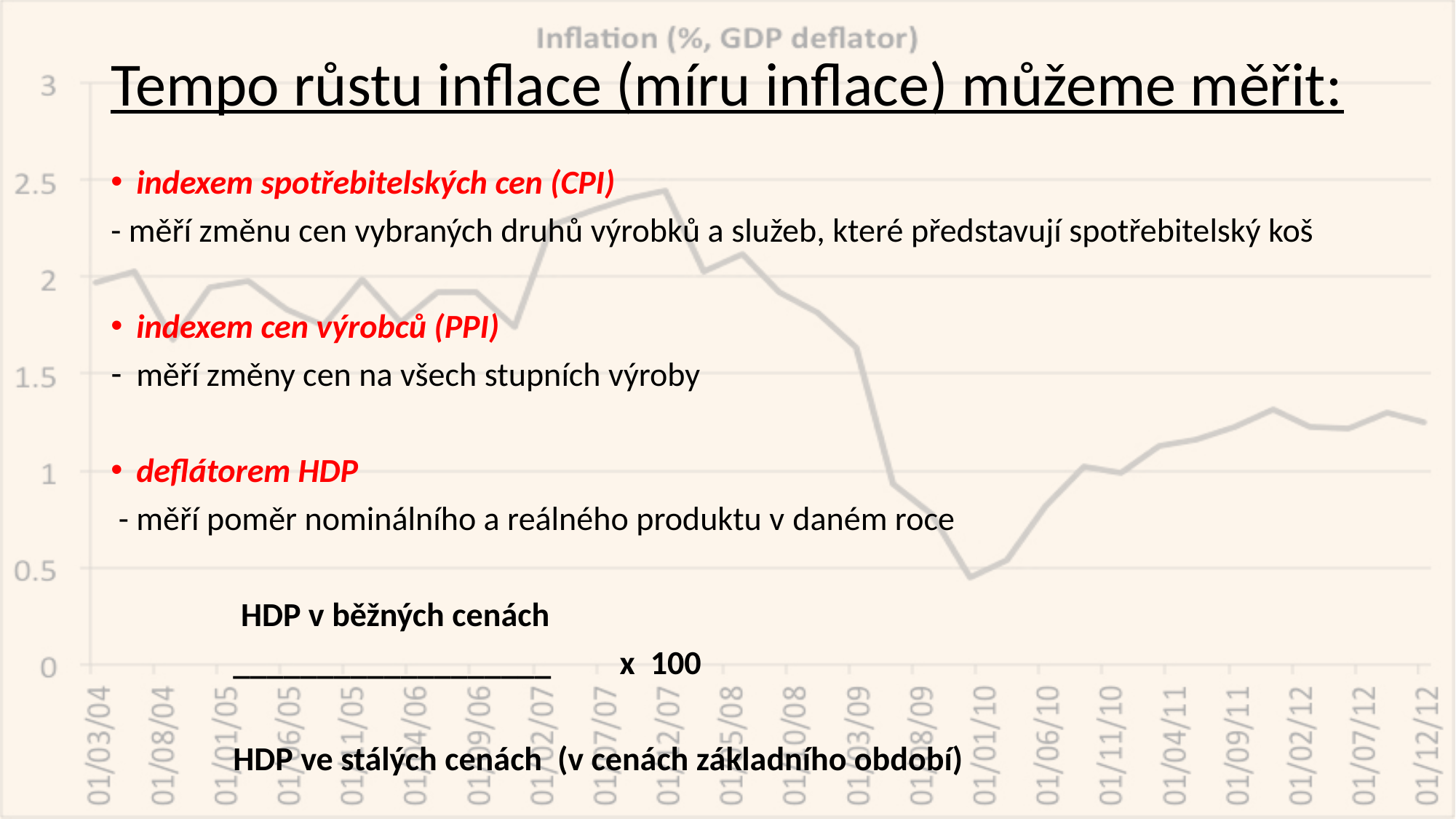

# Tempo růstu inflace (míru inflace) můžeme měřit:
indexem spotřebitelských cen (CPI)
- měří změnu cen vybraných druhů výrobků a služeb, které představují spotřebitelský koš

indexem cen výrobců (PPI)
měří změny cen na všech stupních výroby

deflátorem HDP
 - měří poměr nominálního a reálného produktu v daném roce

                 HDP v běžných cenách
                ___________________         x  100

                HDP ve stálých cenách  (v cenách základního období)